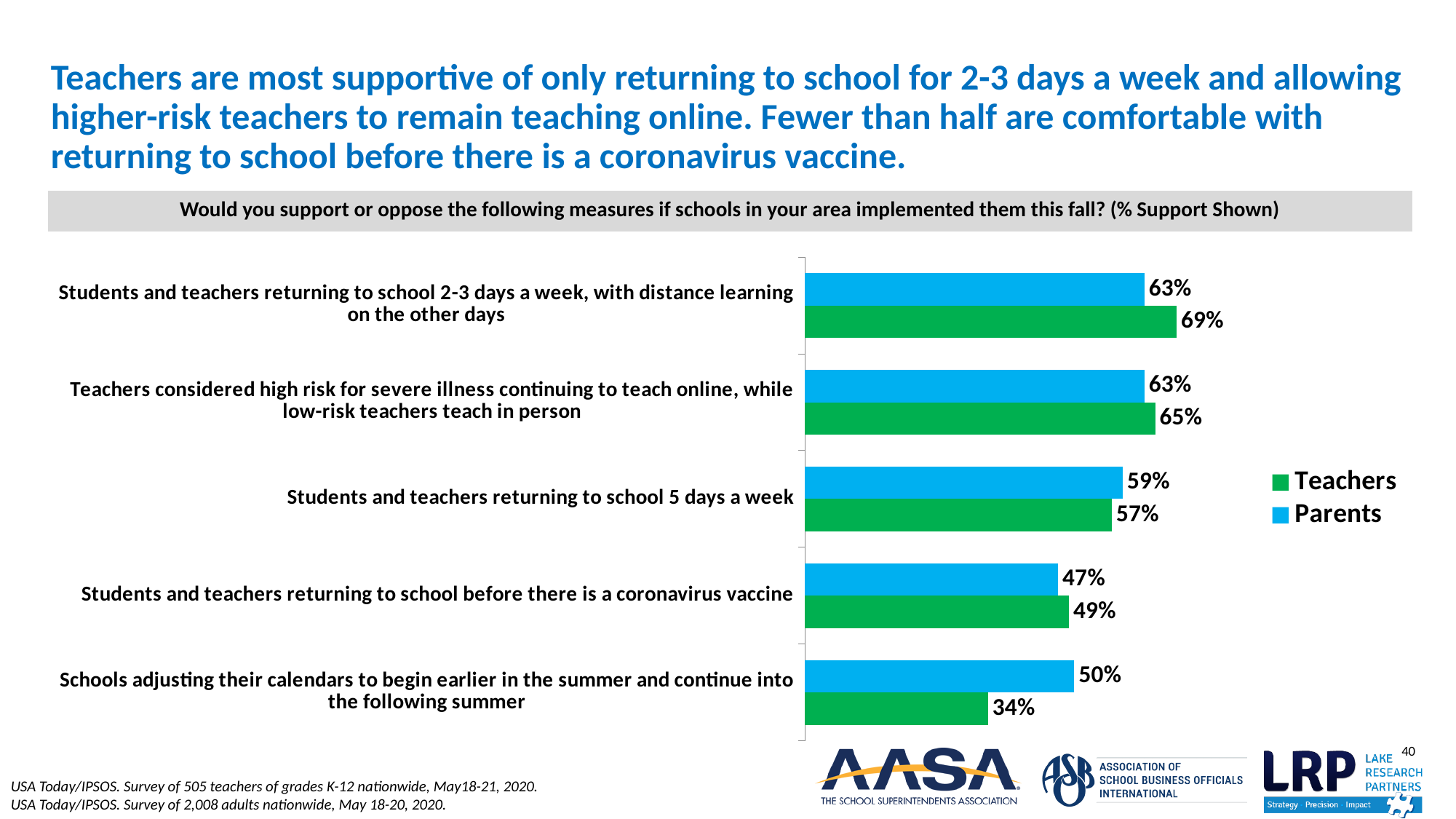

# Teachers are most supportive of only returning to school for 2-3 days a week and allowing higher-risk teachers to remain teaching online. Fewer than half are comfortable with returning to school before there is a coronavirus vaccine.
| Would you support or oppose the following measures if schools in your area implemented them this fall? (% Support Shown) |
| --- |

### Chart

| Category | Parents | Teachers |
|---|---|---|
| Students and teachers returning to school 2-3 days a week, with distance learning on the other days | 0.63 | 0.69 |
| Teachers considered high risk for severe illness continuing to teach online, while low-risk teachers teach in person | 0.63 | 0.65 |
| Students and teachers returning to school 5 days a week | 0.59 | 0.57 |
| Students and teachers returning to school before there is a coronavirus vaccine | 0.47 | 0.49 |
| Schools adjusting their calendars to begin earlier in the summer and continue into the following summer | 0.5 | 0.34 |
USA Today/IPSOS. Survey of 505 teachers of grades K-12 nationwide, May18-21, 2020.
USA Today/IPSOS. Survey of 2,008 adults nationwide, May 18-20, 2020.